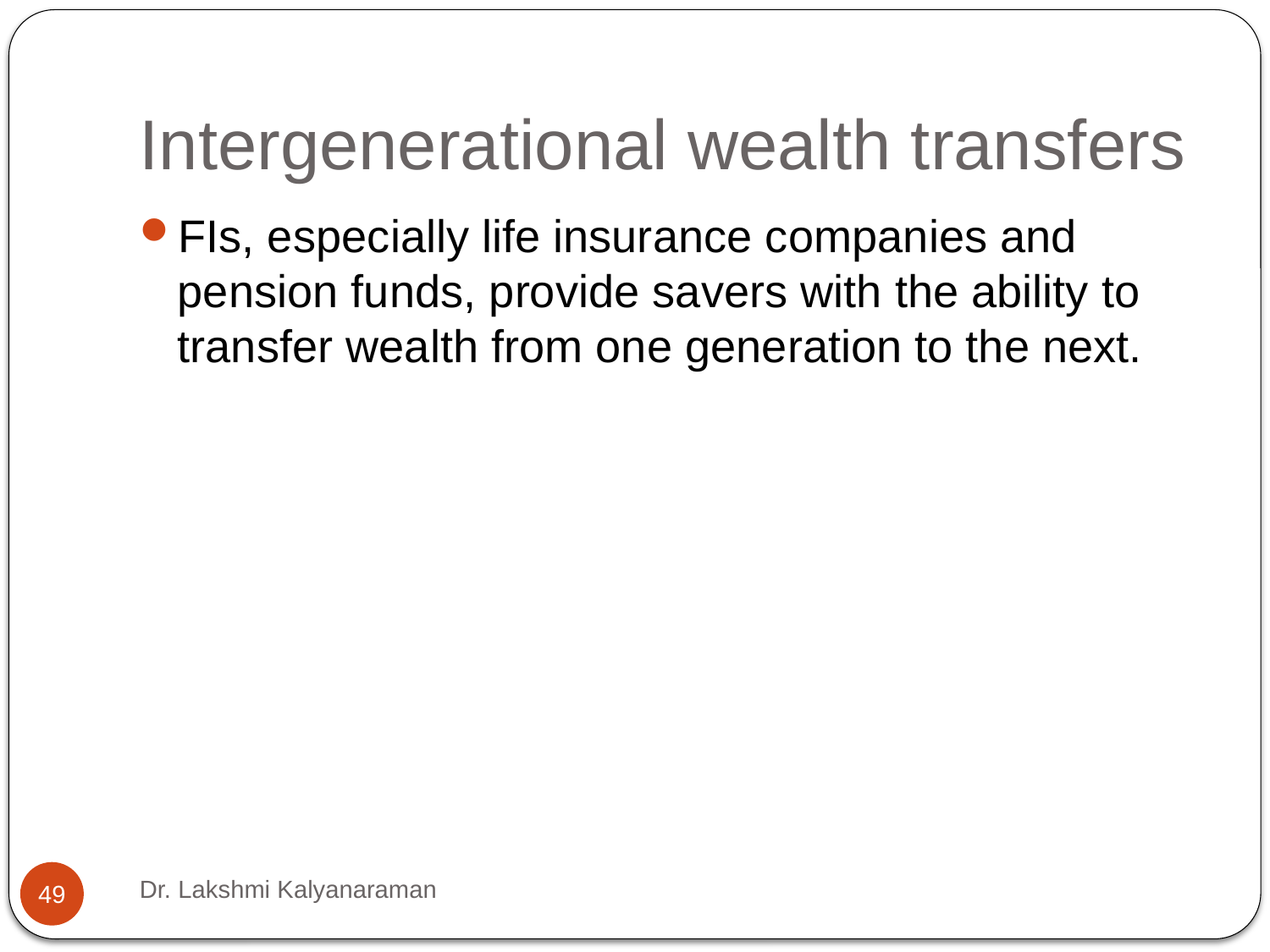

# Intergenerational wealth transfers
FIs, especially life insurance companies and pension funds, provide savers with the ability to transfer wealth from one generation to the next.
Dr. Lakshmi Kalyanaraman
49